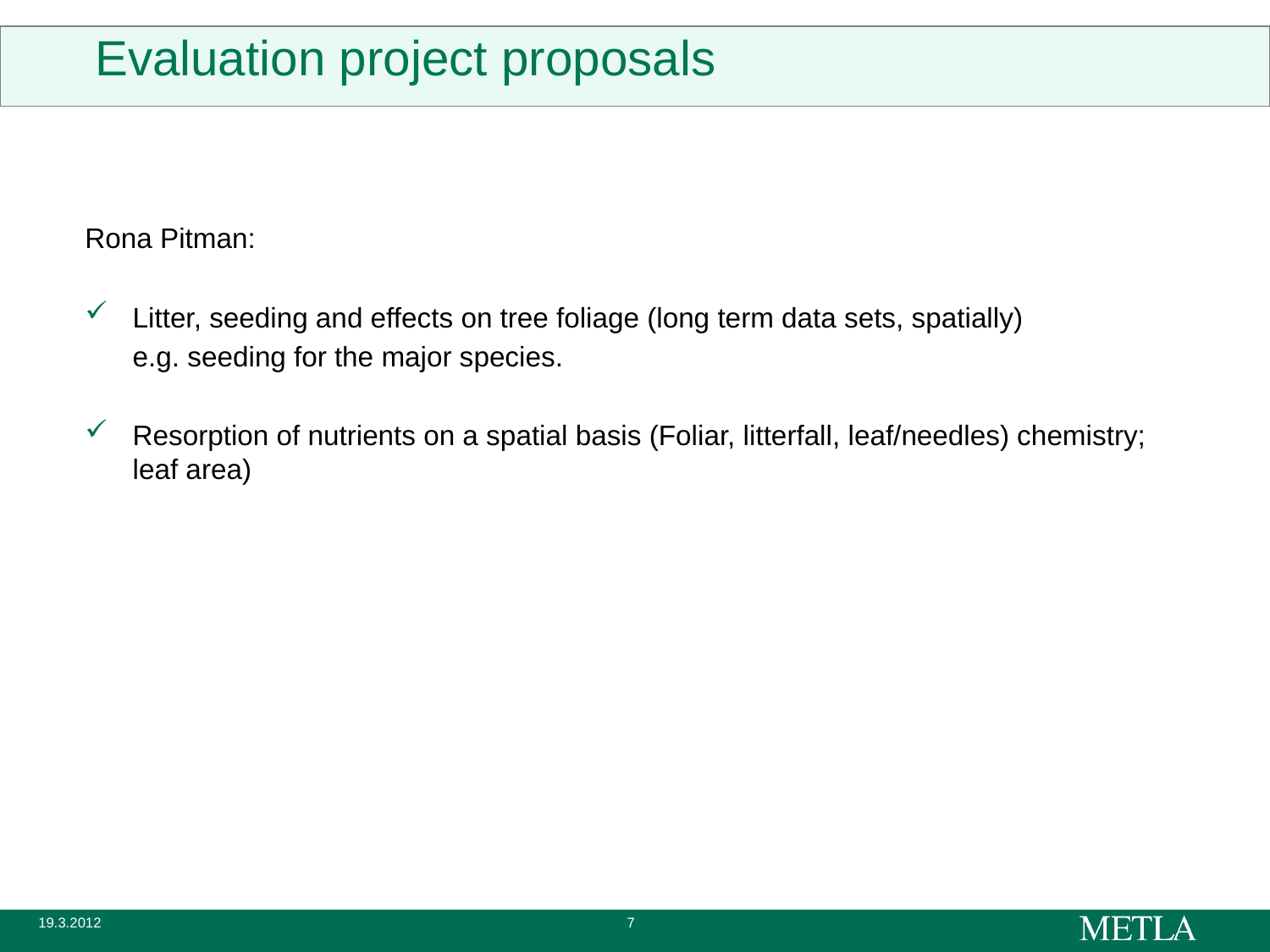

# Evaluation project proposals

Rona Pitman:

Litter, seeding and effects on tree foliage (long term data sets, spatially)
	e.g. seeding for the major species.

Resorption of nutrients on a spatial basis (Foliar, litterfall, leaf/needles) chemistry; leaf area)

  19.3.2012
7